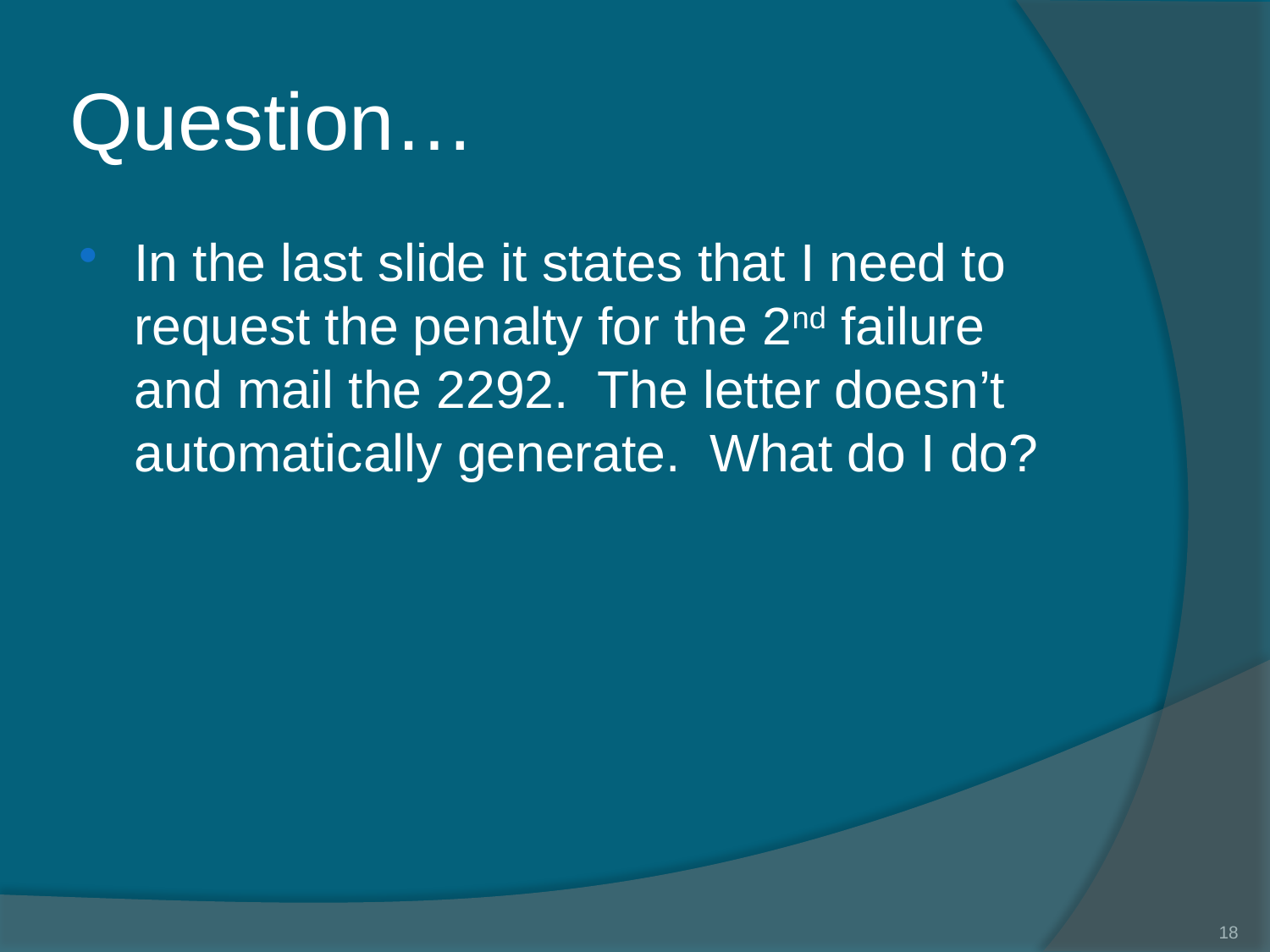

# Question…
In the last slide it states that I need to request the penalty for the 2nd failure and mail the 2292.  The letter doesn’t automatically generate.  What do I do?
18